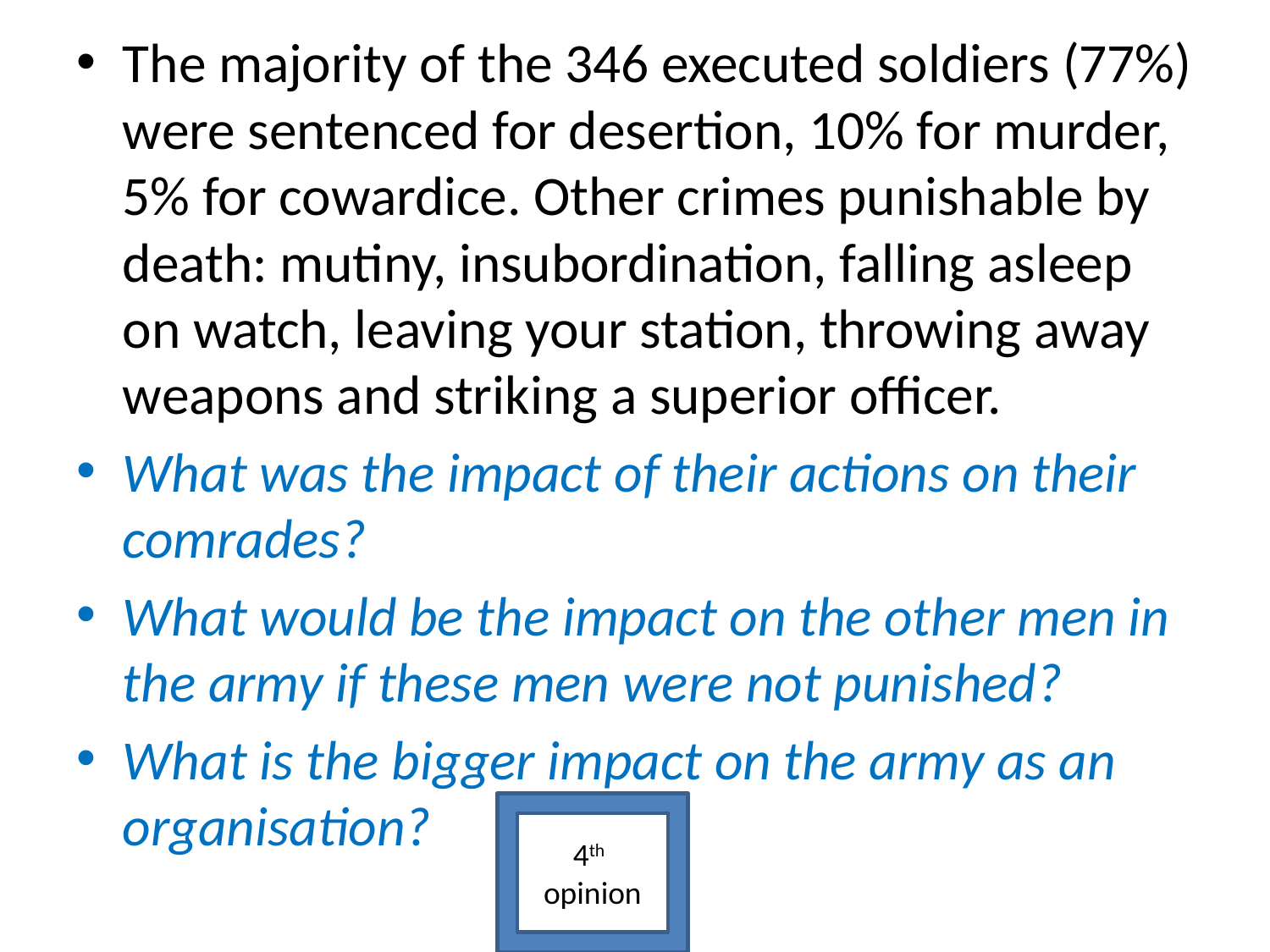

The majority of the 346 executed soldiers (77%) were sentenced for desertion, 10% for murder, 5% for cowardice. Other crimes punishable by death: mutiny, insubordination, falling asleep on watch, leaving your station, throwing away weapons and striking a superior officer.
What was the impact of their actions on their comrades?
What would be the impact on the other men in the army if these men were not punished?
What is the bigger impact on the army as an organisation?
4th  opinion